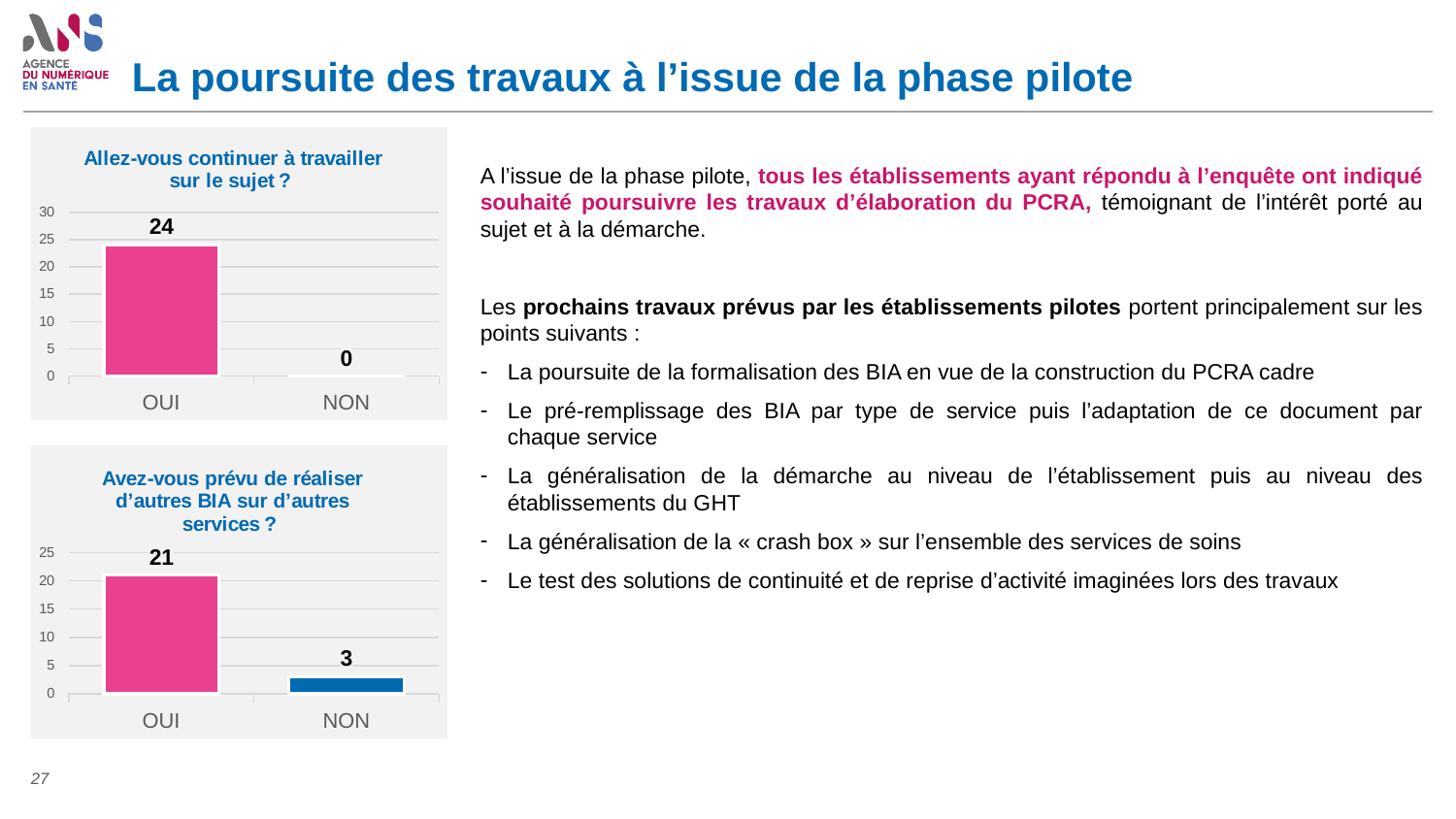

# La poursuite des travaux à l’issue de la phase pilote
A l’issue de la phase pilote, tous les établissements ayant répondu à l’enquête ont indiqué souhaité poursuivre les travaux d’élaboration du PCRA, témoignant de l’intérêt porté au sujet et à la démarche.

Les prochains travaux prévus par les établissements pilotes portent principalement sur les points suivants :
La poursuite de la formalisation des BIA en vue de la construction du PCRA cadre
Le pré-remplissage des BIA par type de service puis l’adaptation de ce document par chaque service
La généralisation de la démarche au niveau de l’établissement puis au niveau des établissements du GHT
La généralisation de la « crash box » sur l’ensemble des services de soins
Le test des solutions de continuité et de reprise d’activité imaginées lors des travaux

### Chart: Allez-vous continuer à travailler sur le sujet ?

| Category | Etes-vous satisfait de l’appui méthodologique et technique apporté pour entamer et réaliser vos travaux autour du PCA-PRA ?  |
|---|---|
| OUI | 24.0 |
| NON | 0.0 |

### Chart: Avez-vous prévu de réaliser d’autres BIA sur d’autres services ?

| Category | Etes-vous satisfait de l’appui méthodologique et technique apporté pour entamer et réaliser vos travaux autour du PCA-PRA ?  |
|---|---|
| OUI | 21.0 |
| NON | 3.0 |
27